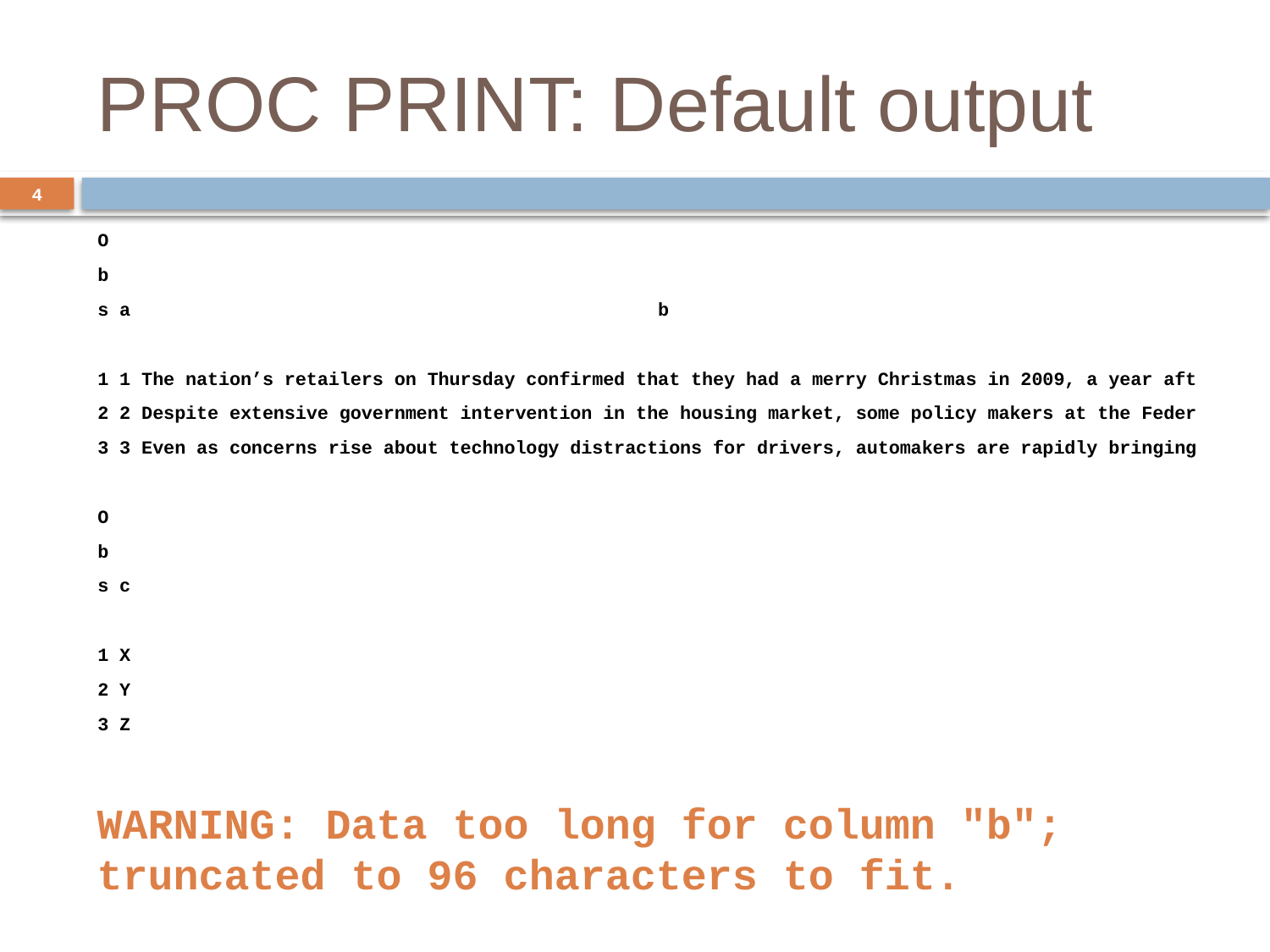

# PROC PRINT: Default output
4
O
b
s a                                                b

1 1 The nation’s retailers on Thursday confirmed that they had a merry Christmas in 2009, a year aft
2 2 Despite extensive government intervention in the housing market, some policy makers at the Feder
3 3 Even as concerns rise about technology distractions for drivers, automakers are rapidly bringing

O
b
s c

1 X
2 Y
3 Z
WARNING: Data too long for column "b"; truncated to 96 characters to fit.